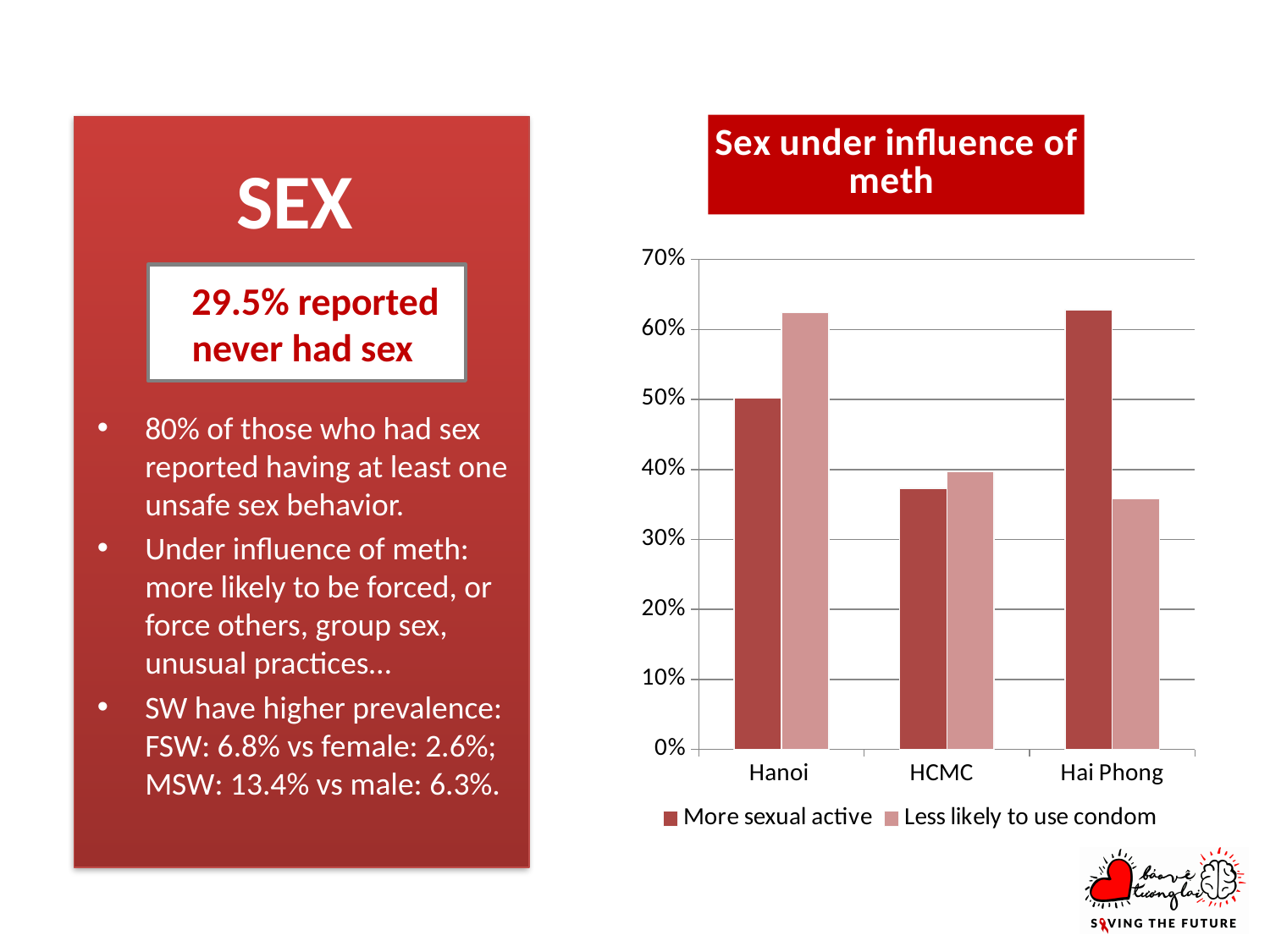

SEX

### Chart: Sex under influence of meth

| Category | More sexual active  | Less likely to use condom |
|---|---|---|
| Hanoi  | 0.502 | 0.624 |
| HCMC   | 0.373 | 0.397 |
| Hai Phong | 0.628 | 0.358 |
  29.5% reported never had sex
80% of those who had sex reported having at least one unsafe sex behavior.
Under influence of meth: more likely to be forced, or force others, group sex, unusual practices…
SW have higher prevalence:
FSW: 6.8% vs female: 2.6%; MSW: 13.4% vs male: 6.3%.